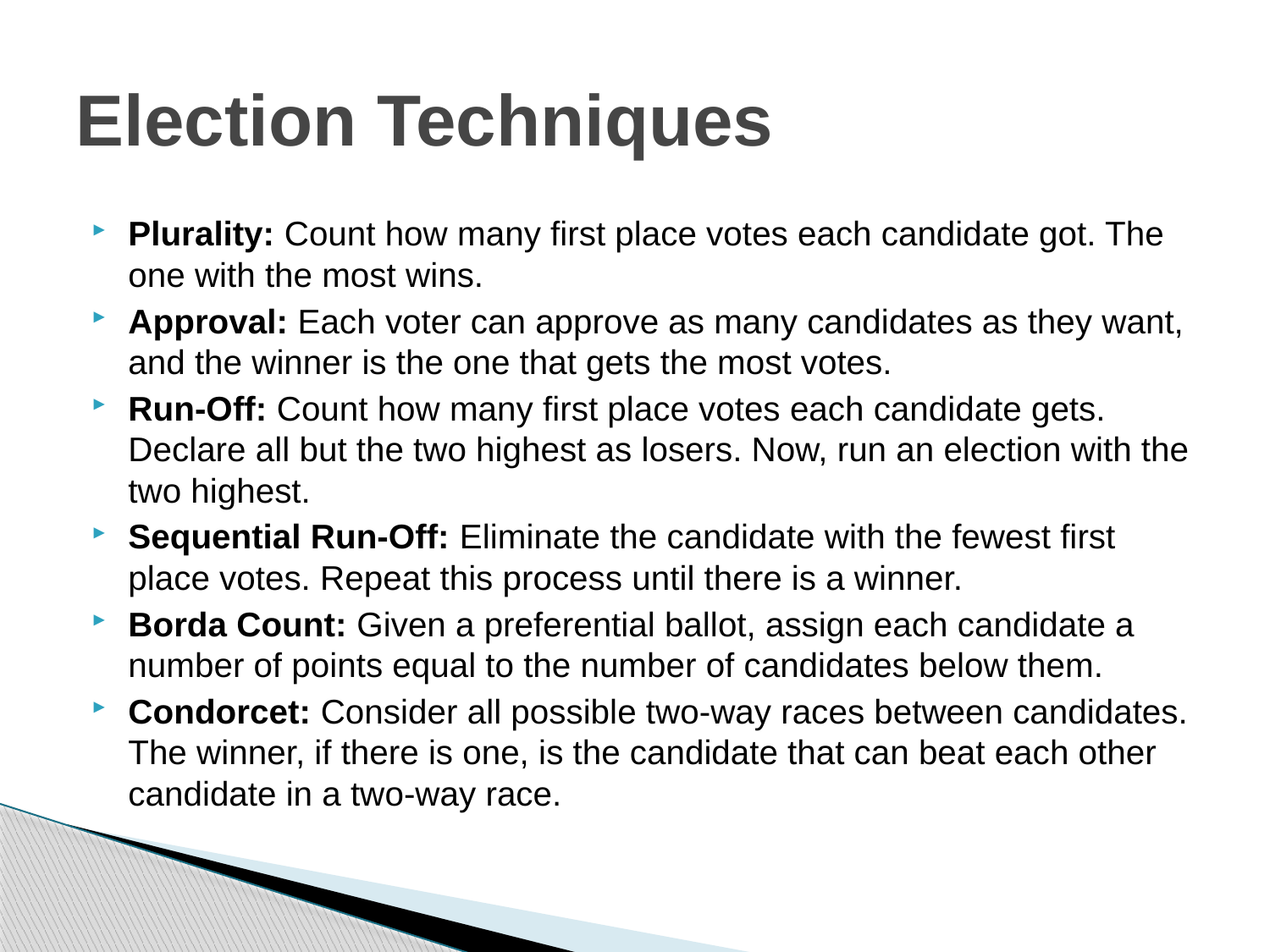

# Election Techniques
Plurality: Count how many first place votes each candidate got. The one with the most wins.
Approval: Each voter can approve as many candidates as they want, and the winner is the one that gets the most votes.
Run-Off: Count how many first place votes each candidate gets. Declare all but the two highest as losers. Now, run an election with the two highest.
Sequential Run-Off: Eliminate the candidate with the fewest first place votes. Repeat this process until there is a winner.
Borda Count: Given a preferential ballot, assign each candidate a number of points equal to the number of candidates below them.
Condorcet: Consider all possible two-way races between candidates. The winner, if there is one, is the candidate that can beat each other candidate in a two-way race.